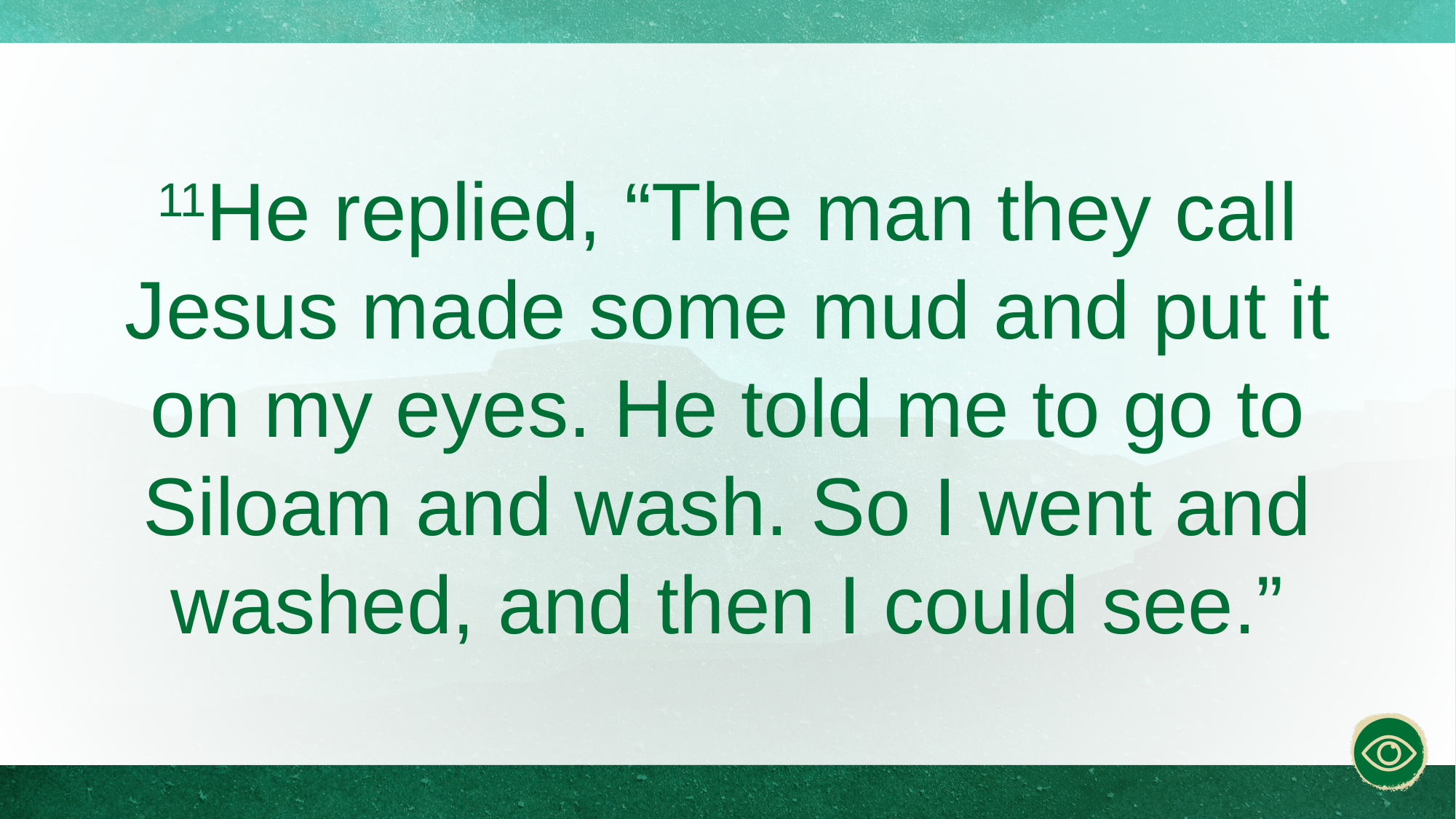

11He replied, “The man they call Jesus made some mud and put it on my eyes. He told me to go to Siloam and wash. So I went and washed, and then I could see.”